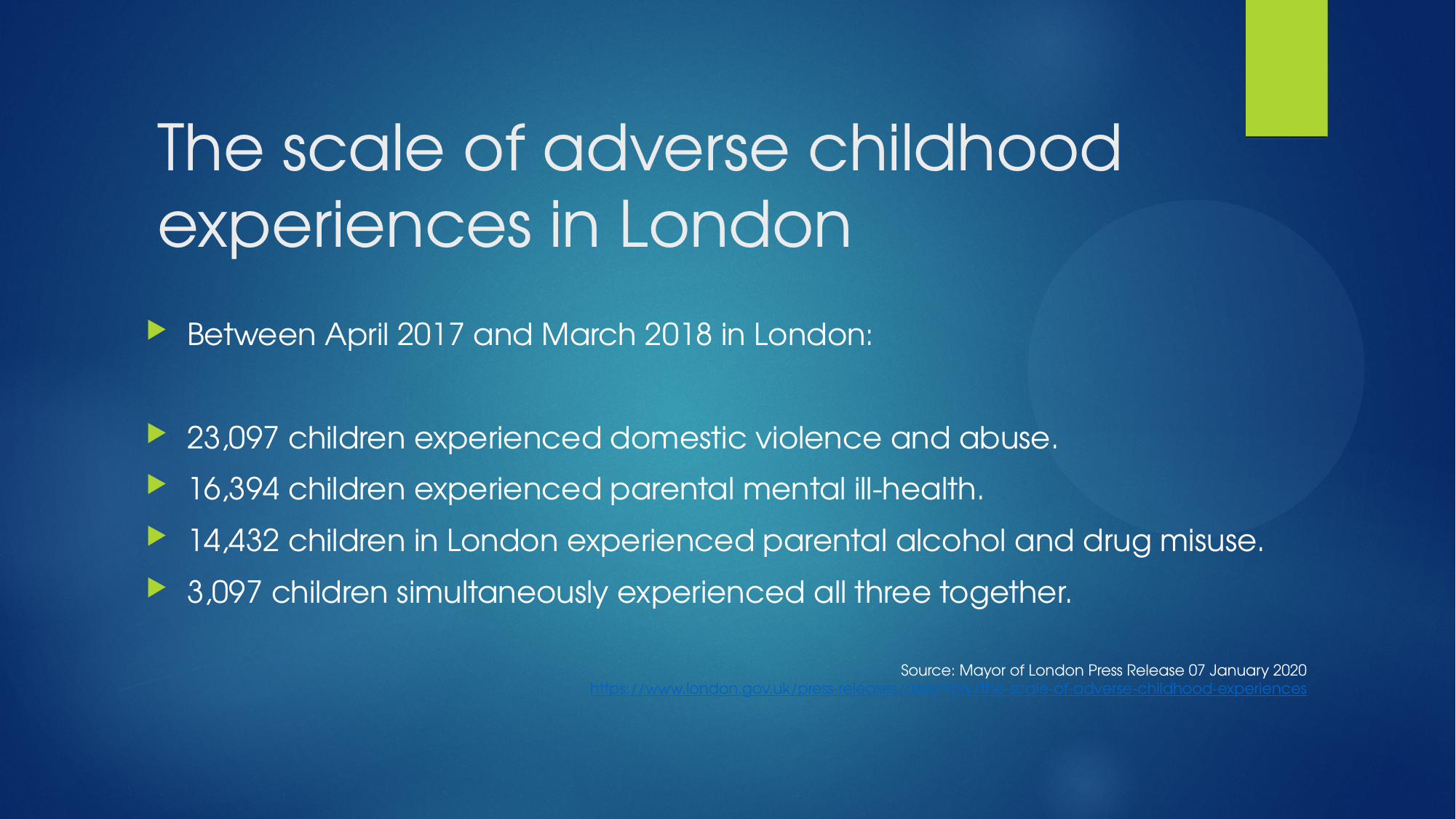

# The scale of adverse childhood experiences in London
Between April 2017 and March 2018 in London:

23,097 children experienced domestic violence and abuse.
16,394 children experienced parental mental ill-health.
14,432 children in London experienced parental alcohol and drug misuse.
3,097 children simultaneously experienced all three together.

Source: Mayor of London Press Release 07 January 2020
https://www.london.gov.uk/press-releases/assembly/the-scale-of-adverse-childhood-experiences